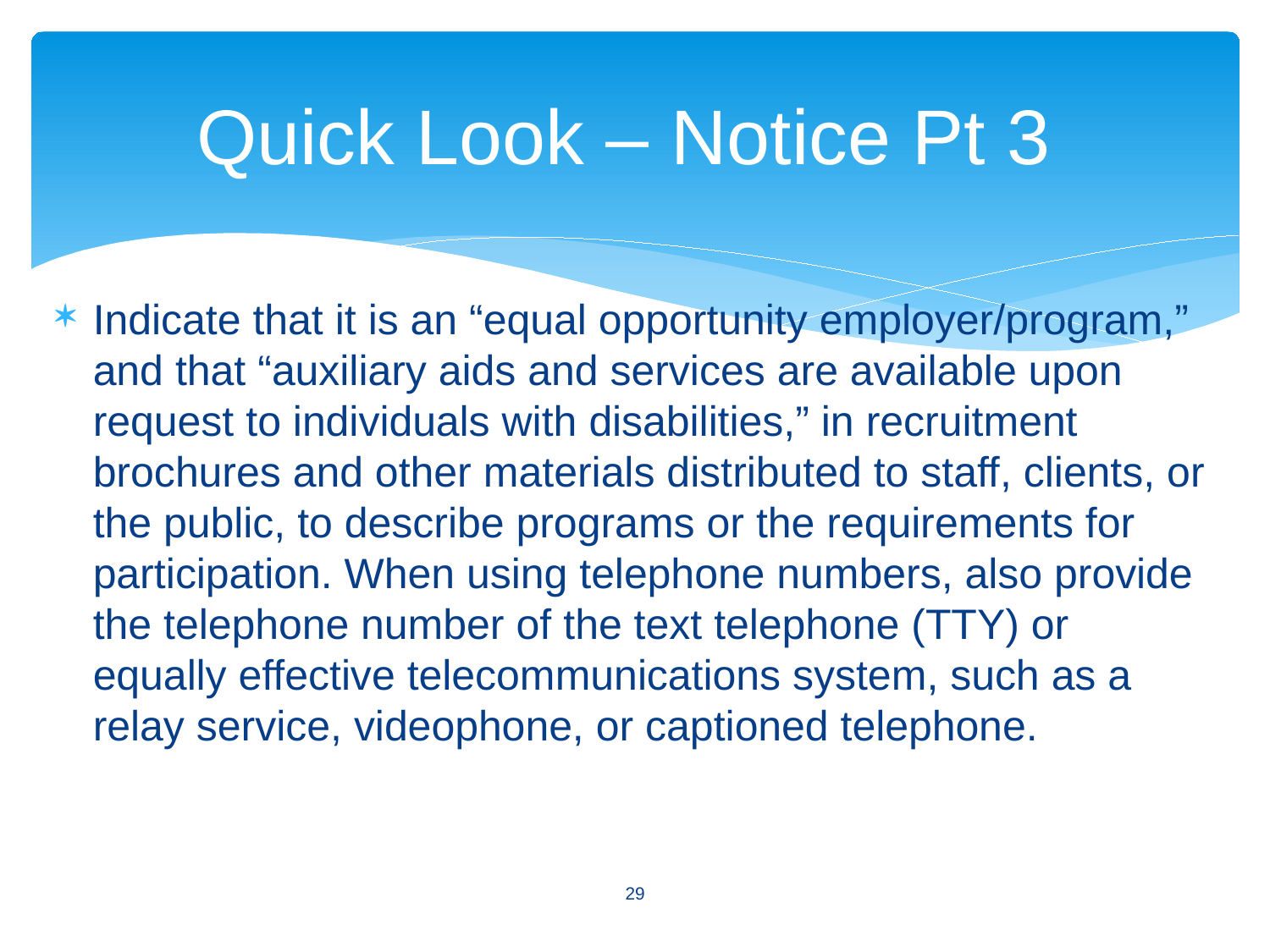

# Quick Look – Notice Pt 3
Indicate that it is an “equal opportunity employer/program,” and that “auxiliary aids and services are available upon request to individuals with disabilities,” in recruitment brochures and other materials distributed to staff, clients, or the public, to describe programs or the requirements for participation. When using telephone numbers, also provide the telephone number of the text telephone (TTY) or equally effective telecommunications system, such as a relay service, videophone, or captioned telephone.
29